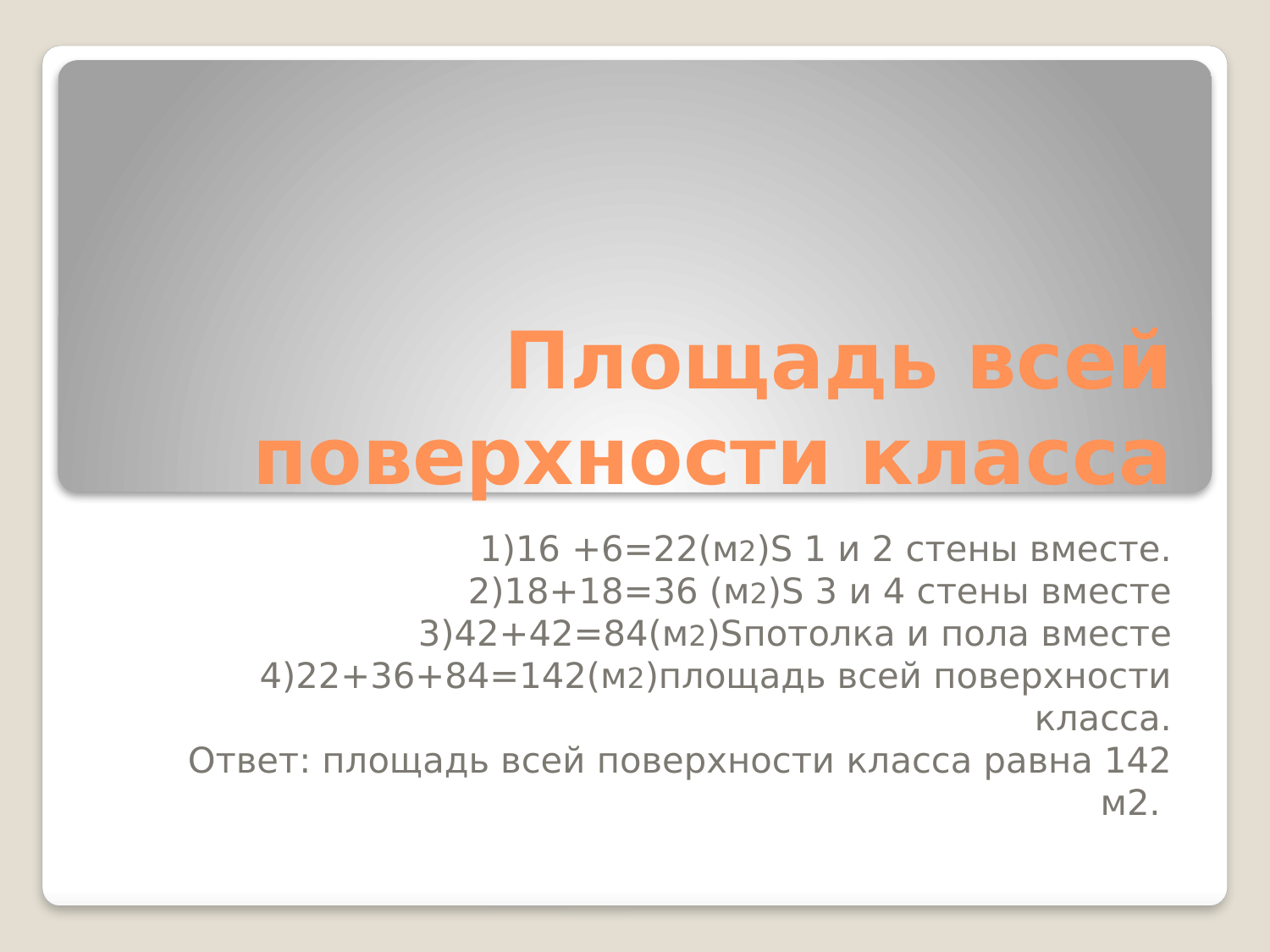

# Площадь всей поверхности класса
1)16 +6=22(м2)S 1 и 2 стены вместе.
2)18+18=36 (м2)S 3 и 4 стены вместе
3)42+42=84(м2)Sпотолка и пола вместе
4)22+36+84=142(м2)площадь всей поверхности класса.
Ответ: площадь всей поверхности класса равна 142 м2.